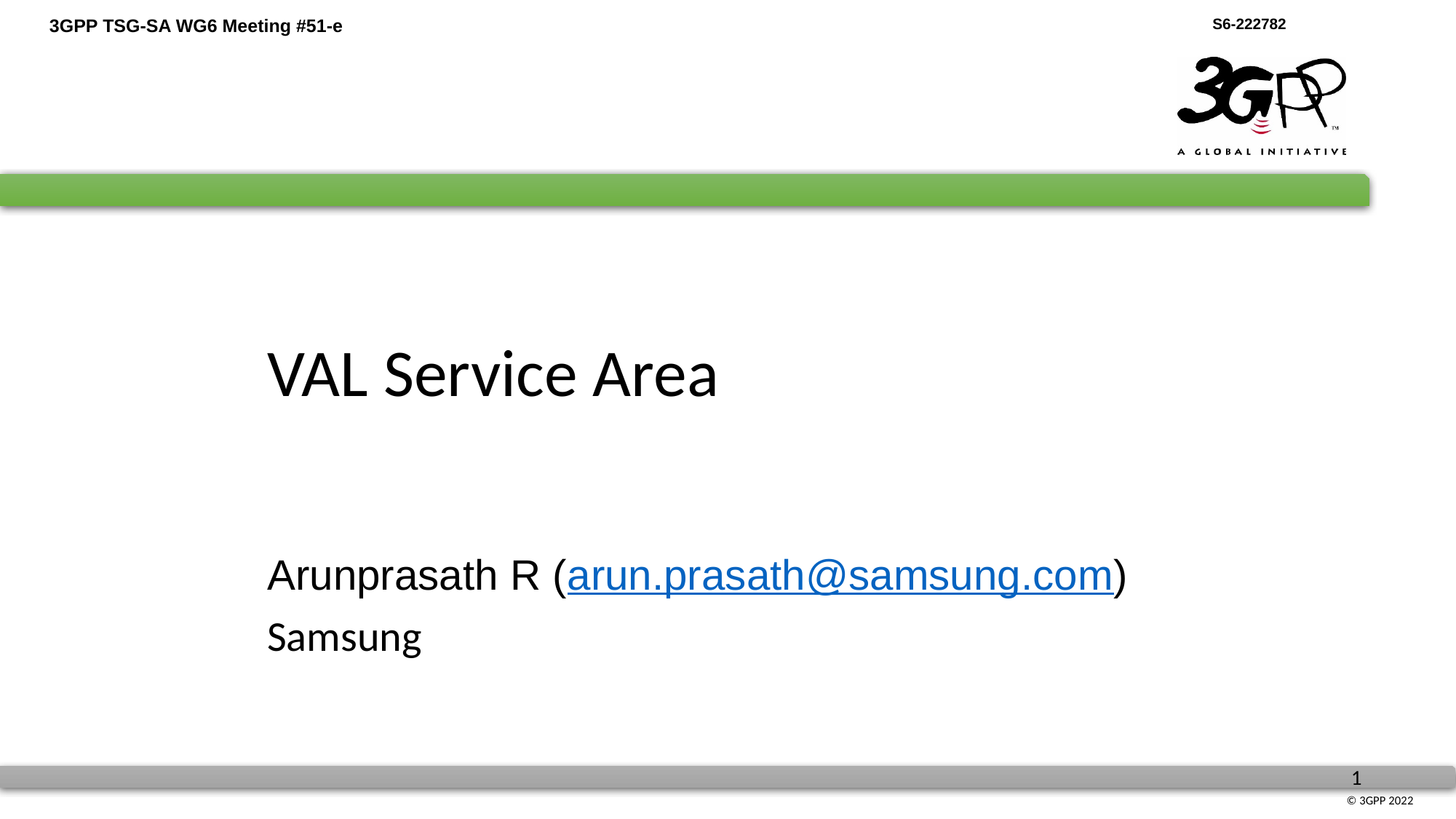

# VAL Service Area
Arunprasath R (arun.prasath@samsung.com)
Samsung